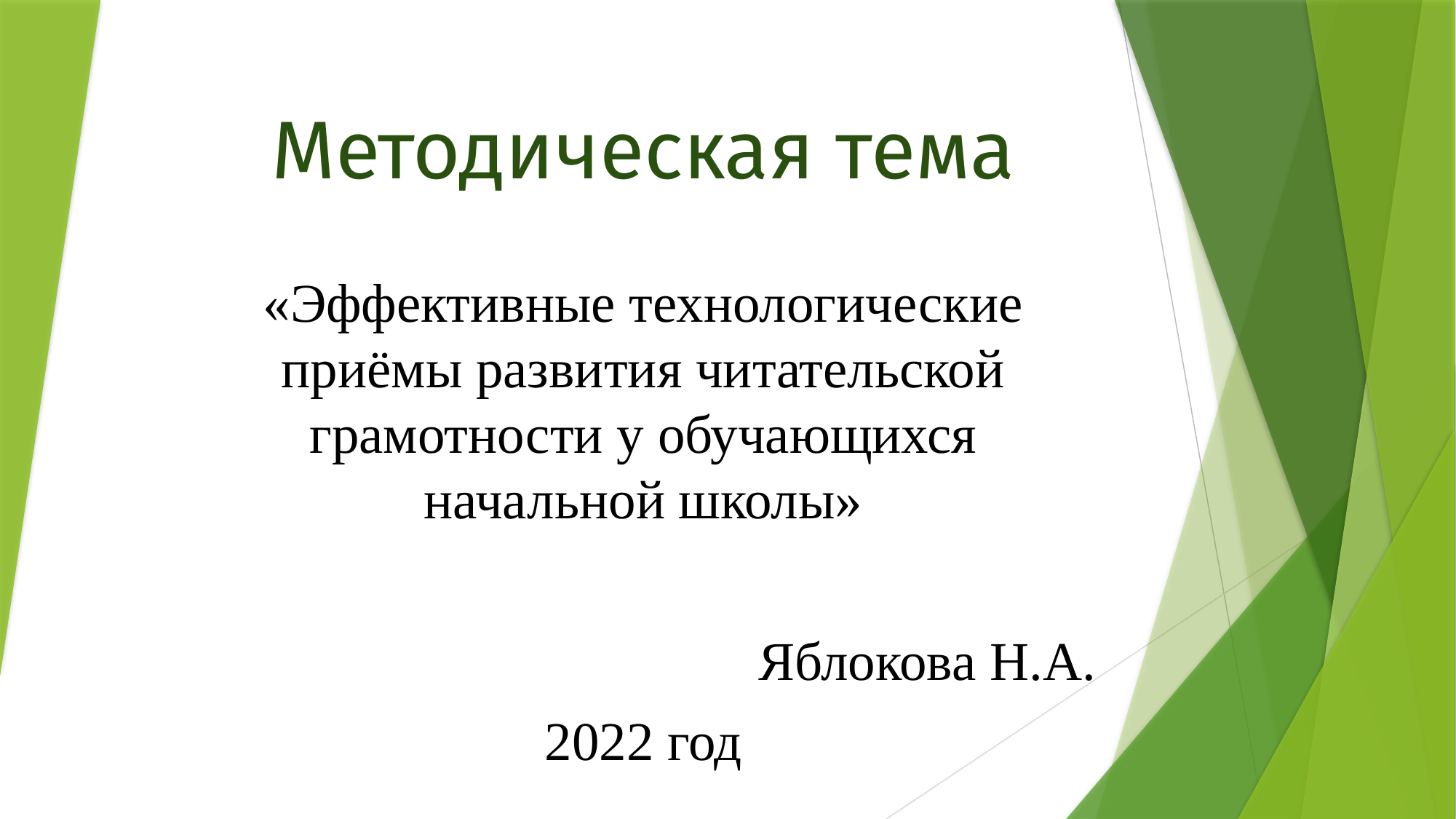

# Методическая тема
«Эффективные технологические приёмы развития читательской грамотности у обучающихся начальной школы»

Яблокова Н.А.
2022 год